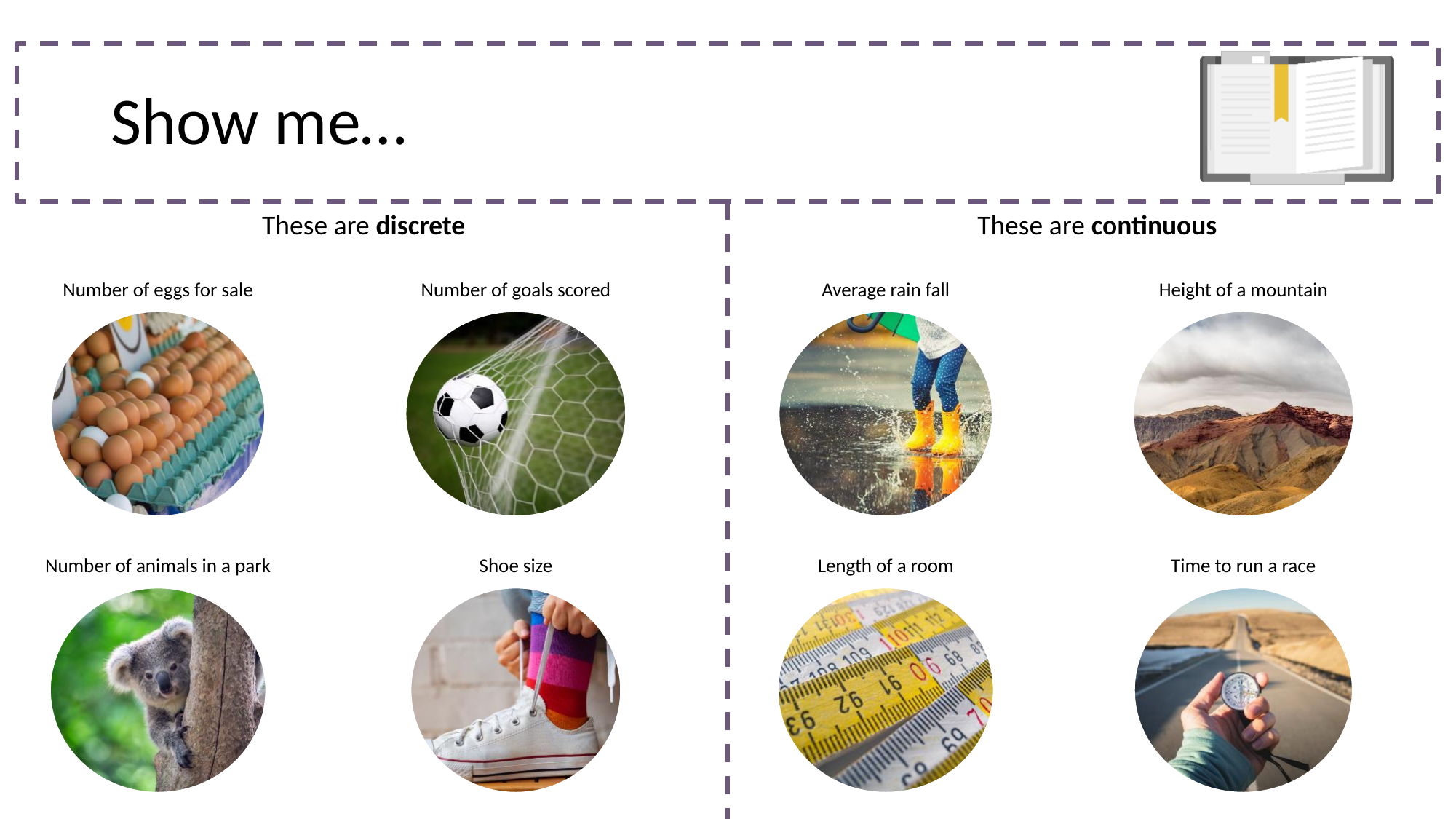

# Show me…
These are discrete
These are continuous
Number of eggs for sale
Number of goals scored
Number of animals in a park
Shoe size
Average rain fall
Height of a mountain
Length of a room
Time to run a race